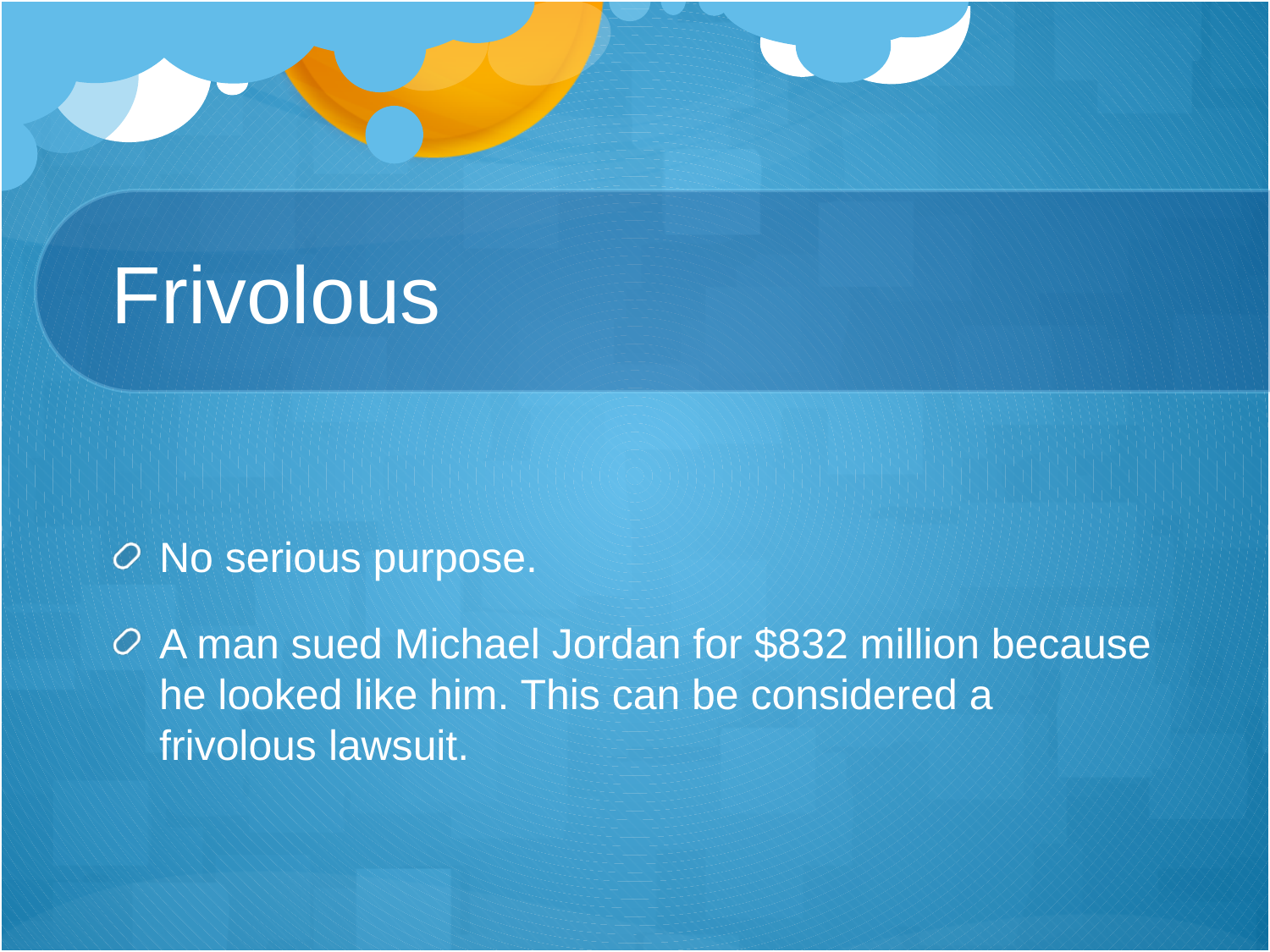

# Frivolous
No serious purpose.
A man sued Michael Jordan for $832 million because he looked like him. This can be considered a frivolous lawsuit.